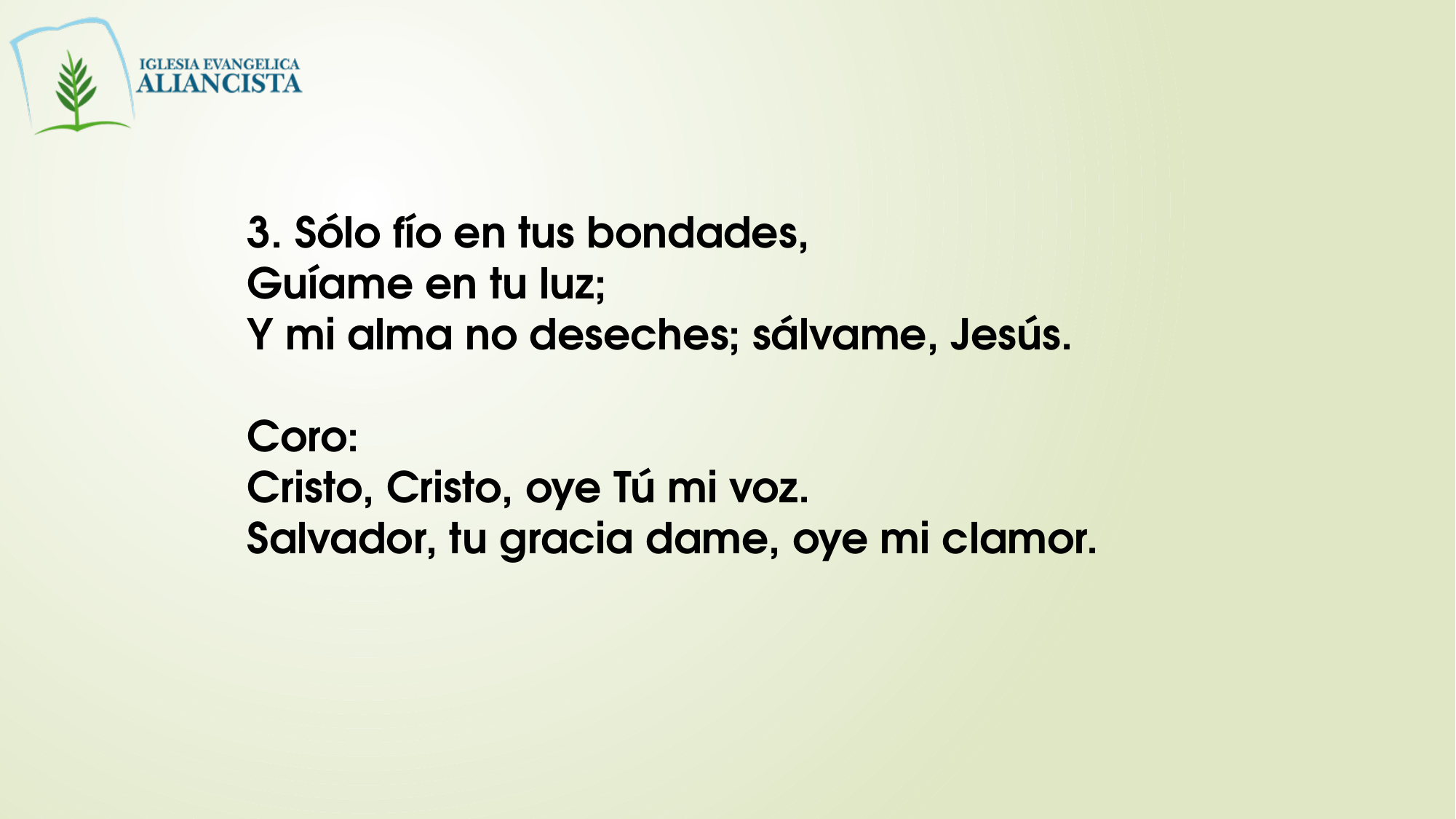

3. Sólo fío en tus bondades,
Guíame en tu luz;
Y mi alma no deseches; sálvame, Jesús.

Coro:
Cristo, Cristo, oye Tú mi voz.
Salvador, tu gracia dame, oye mi clamor.